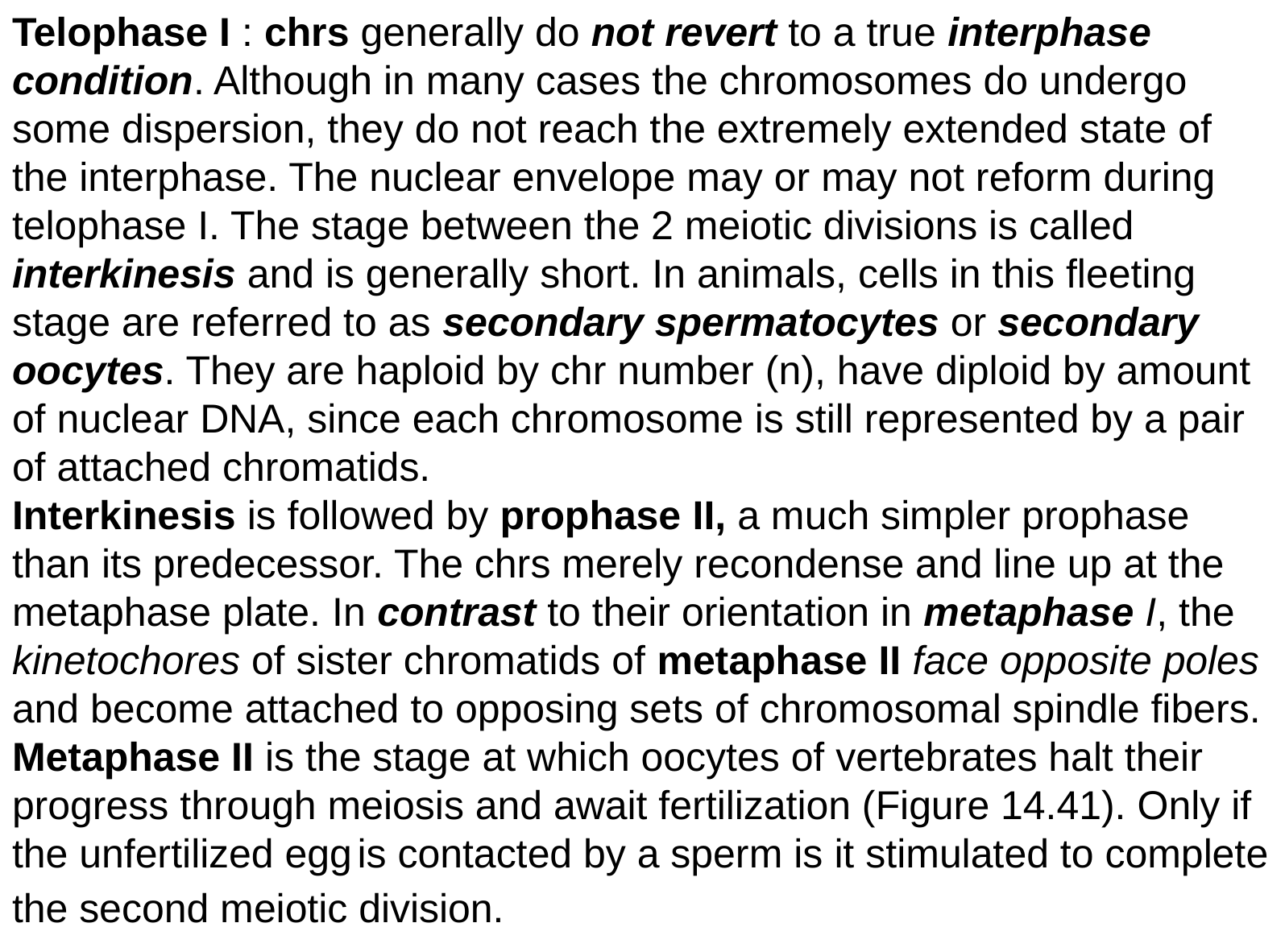

Telophase I : chrs generally do not revert to a true interphase condition. Although in many cases the chromosomes do undergo some dispersion, they do not reach the extremely extended state of the interphase. The nuclear envelope may or may not reform during telophase I. The stage between the 2 meiotic divisions is called interkinesis and is generally short. In animals, cells in this fleeting stage are referred to as secondary spermatocytes or secondary oocytes. They are haploid by chr number (n), have diploid by amount of nuclear DNA, since each chromosome is still represented by a pair of attached chromatids.
Interkinesis is followed by prophase II, a much simpler prophase than its predecessor. The chrs merely recondense and line up at the metaphase plate. In contrast to their orientation in metaphase I, the kinetochores of sister chromatids of metaphase II face opposite poles and become attached to opposing sets of chromosomal spindle fibers. Metaphase II is the stage at which oocytes of vertebrates halt their progress through meiosis and await fertilization (Figure 14.41). Only if the unfertilized egg is contacted by a sperm is it stimulated to complete the second meiotic division.